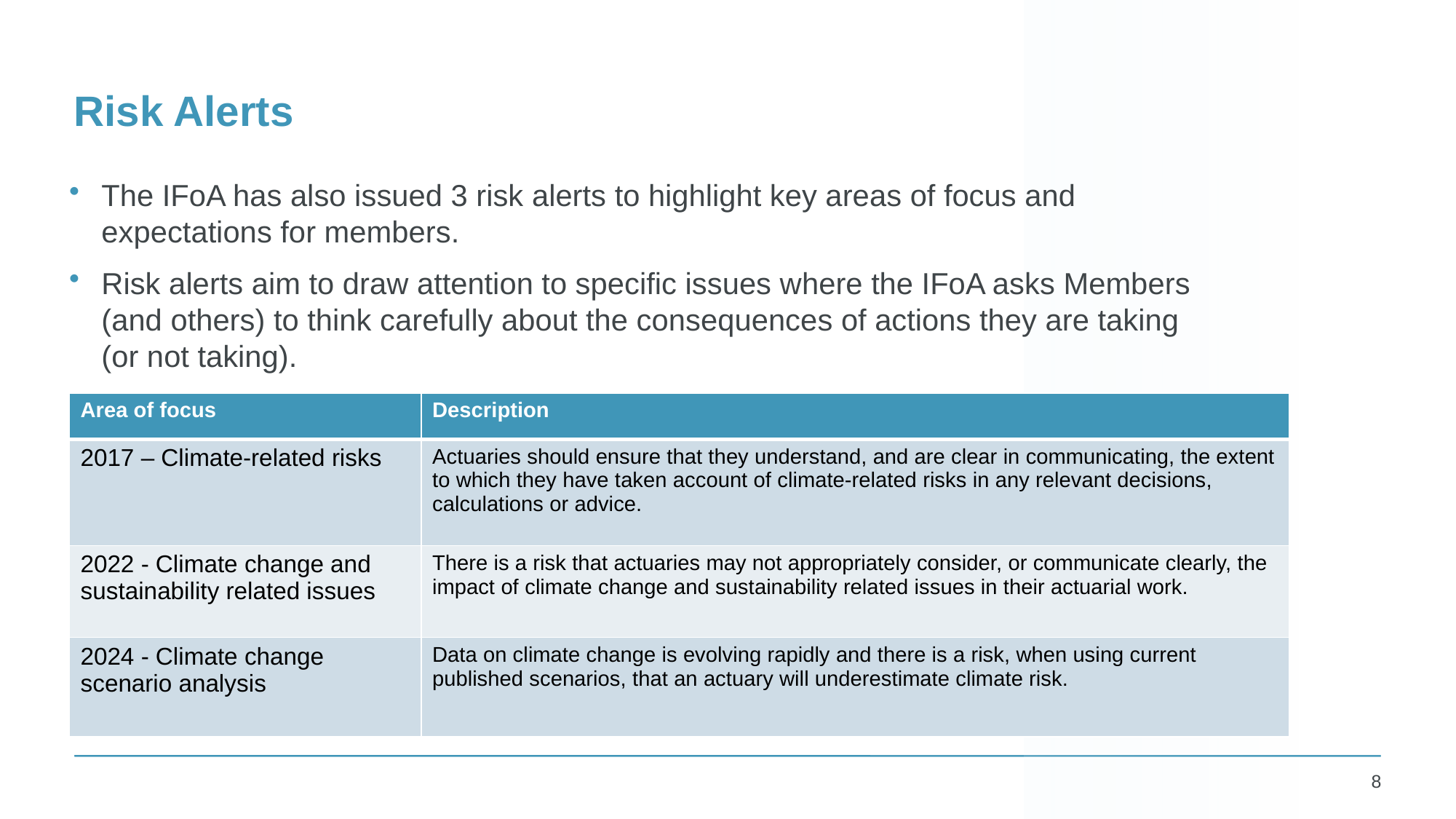

# Risk Alerts
The IFoA has also issued 3 risk alerts to highlight key areas of focus and expectations for members.
Risk alerts aim to draw attention to specific issues where the IFoA asks Members (and others) to think carefully about the consequences of actions they are taking (or not taking).

| Area of focus | Description |
| --- | --- |
| 2017 – Climate-related risks | Actuaries should ensure that they understand, and are clear in communicating, the extent to which they have taken account of climate-related risks in any relevant decisions, calculations or advice. |
| 2022 - Climate change and sustainability related issues | There is a risk that actuaries may not appropriately consider, or communicate clearly, the impact of climate change and sustainability related issues in their actuarial work. |
| 2024 - Climate change scenario analysis | Data on climate change is evolving rapidly and there is a risk, when using current published scenarios, that an actuary will underestimate climate risk. |
8